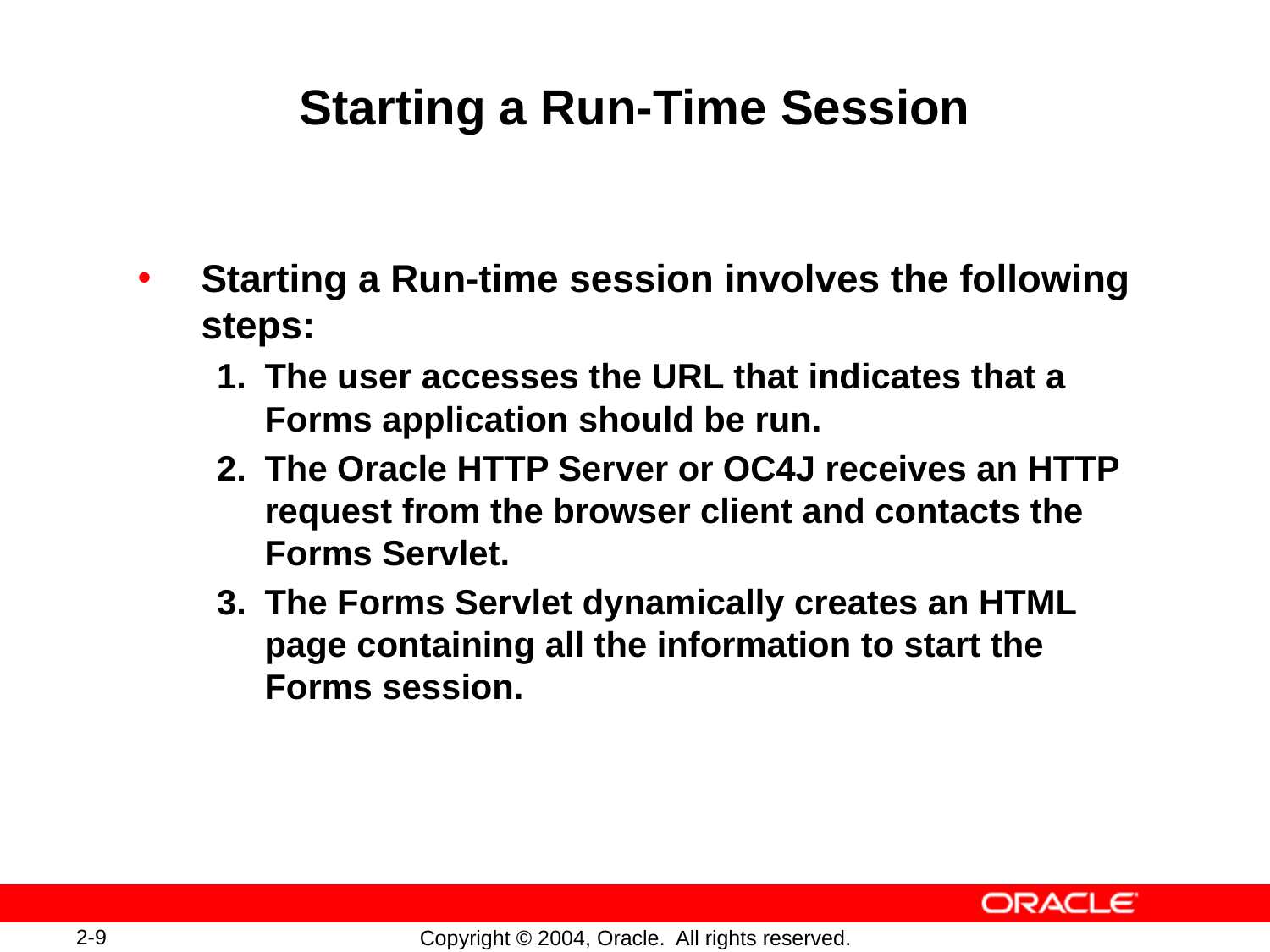

# Starting a Run-Time Session
Starting a Run-time session involves the following steps:
1.	The user accesses the URL that indicates that a Forms application should be run.
2.	The Oracle HTTP Server or OC4J receives an HTTP request from the browser client and contacts the Forms Servlet.
3.	The Forms Servlet dynamically creates an HTML page containing all the information to start the Forms session.